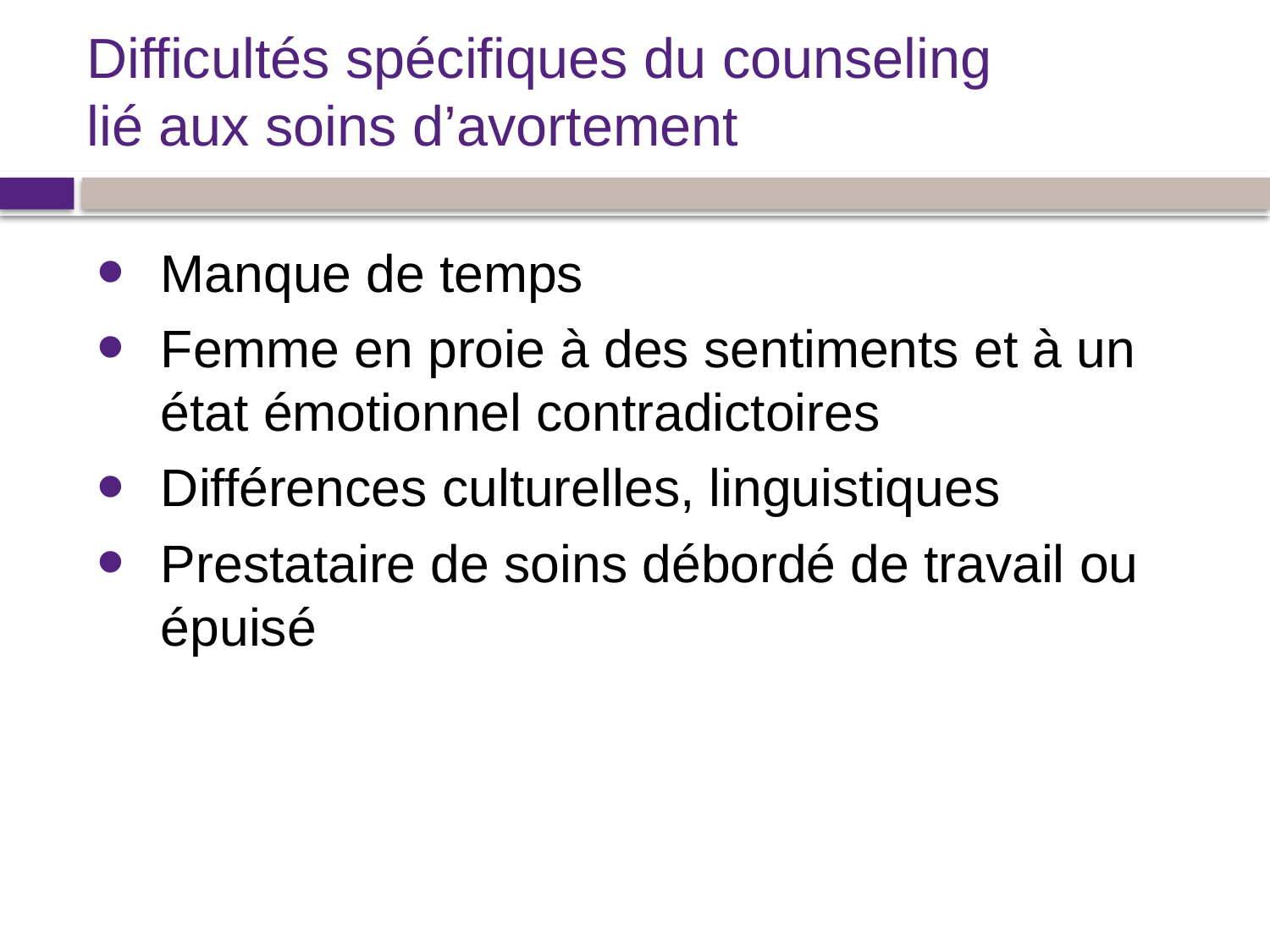

# Difficultés spécifiques du counseling lié aux soins d’avortement
Manque de temps
Femme en proie à des sentiments et à un état émotionnel contradictoires
Différences culturelles, linguistiques
Prestataire de soins débordé de travail ou épuisé